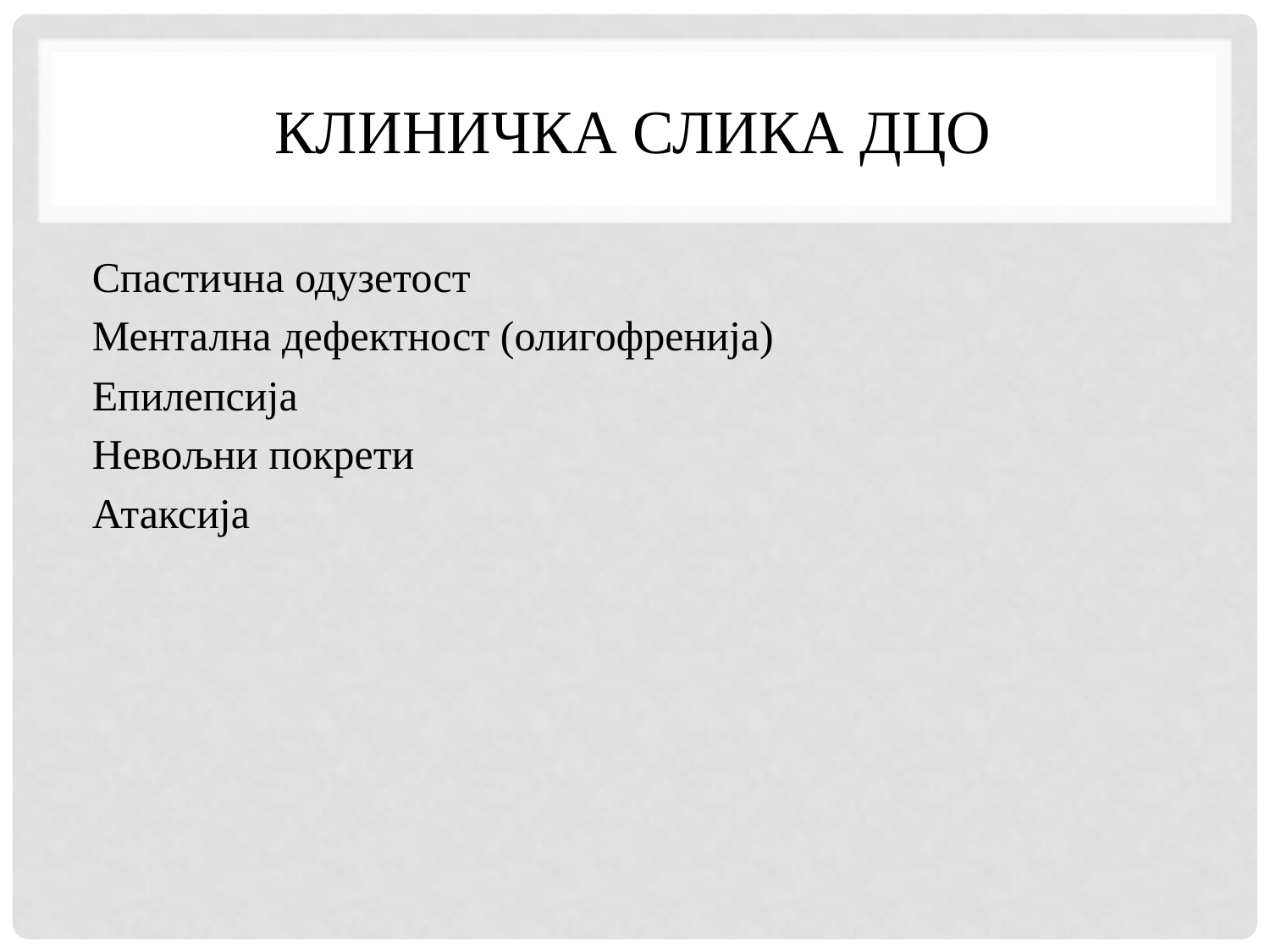

# Клиничка слика дцо
Спастична одузетост
Ментална дефектност (олигофренија)
Епилепсија
Невољни покрети
Атаксија